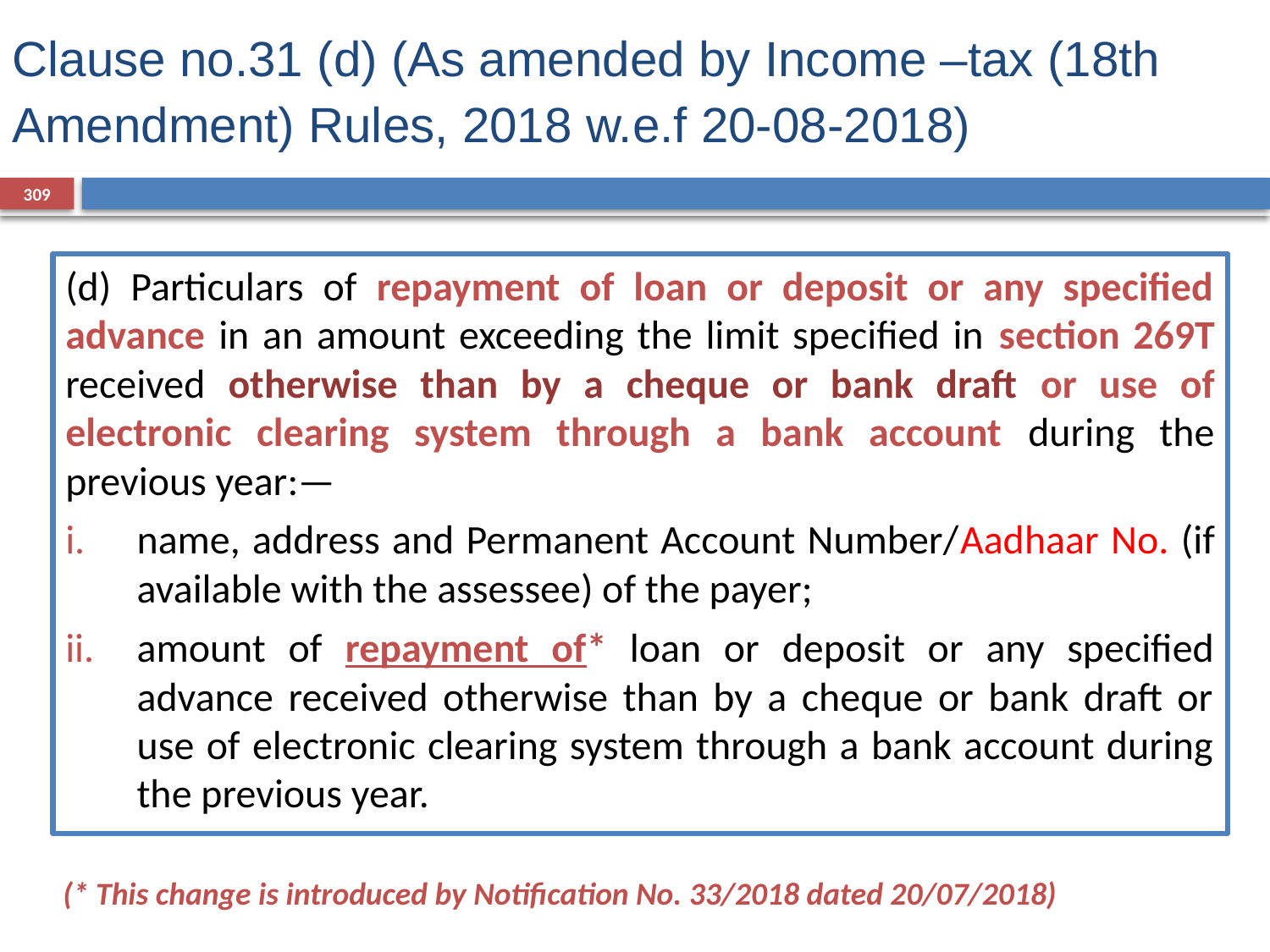

# Clause no.31 (d) (As amended by Income –tax (18th Amendment) Rules, 2018 w.e.f 20-08-2018)
309
(d) Particulars of repayment of loan or deposit or any specified advance in an amount exceeding the limit specified in section 269T received otherwise than by a cheque or bank draft or use of electronic clearing system through a bank account during the previous year:—
name, address and Permanent Account Number/Aadhaar No. (if available with the assessee) of the payer;
amount of repayment of* loan or deposit or any specified advance received otherwise than by a cheque or bank draft or use of electronic clearing system through a bank account during the previous year.
(* This change is introduced by Notification No. 33/2018 dated 20/07/2018)